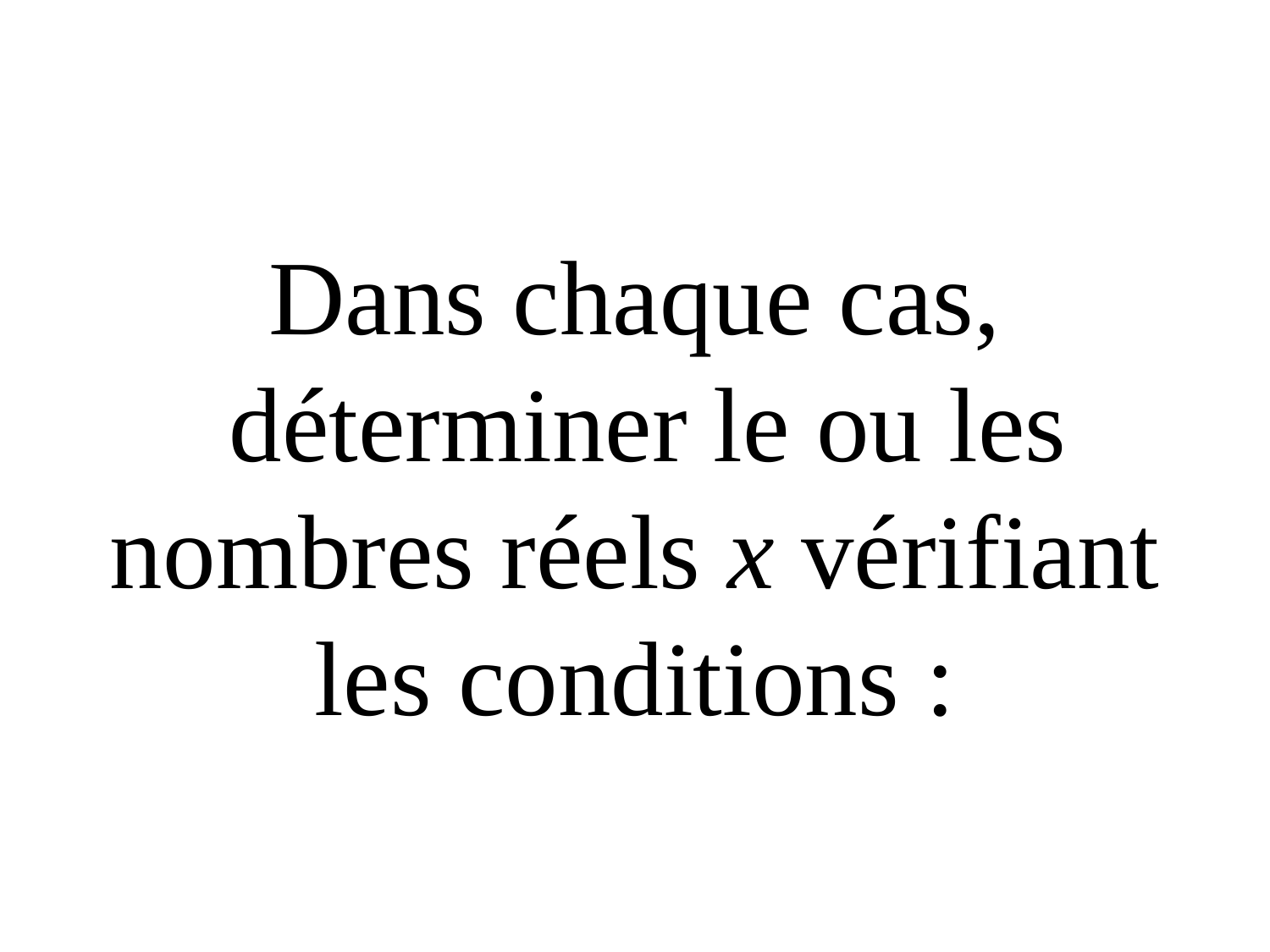

Dans chaque cas,
 déterminer le ou les nombres réels x vérifiant
 les conditions :